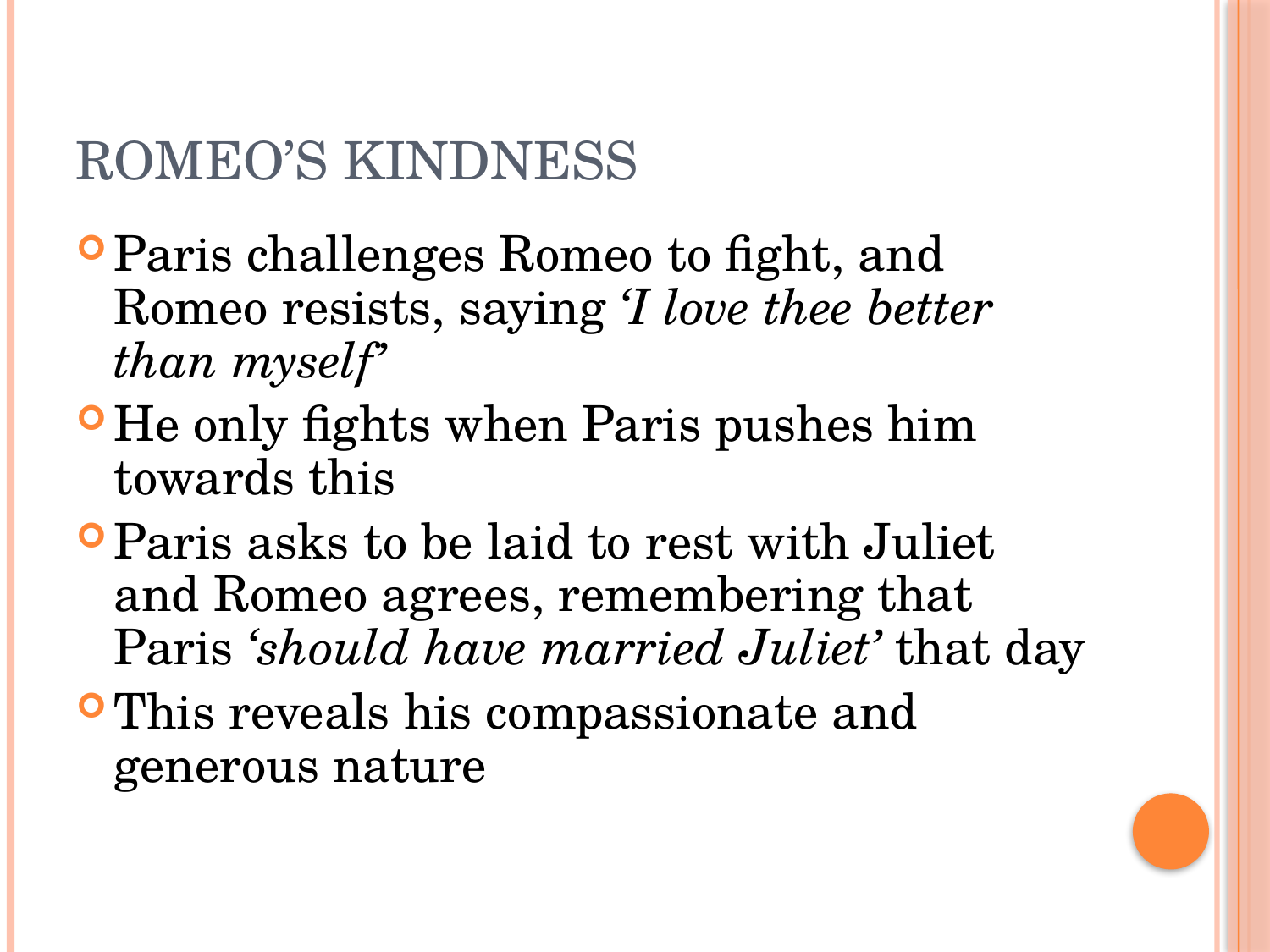

# Romeo’s Kindness
Paris challenges Romeo to fight, and Romeo resists, saying ‘I love thee better than myself’
He only fights when Paris pushes him towards this
Paris asks to be laid to rest with Juliet and Romeo agrees, remembering that Paris ‘should have married Juliet’ that day
This reveals his compassionate and generous nature